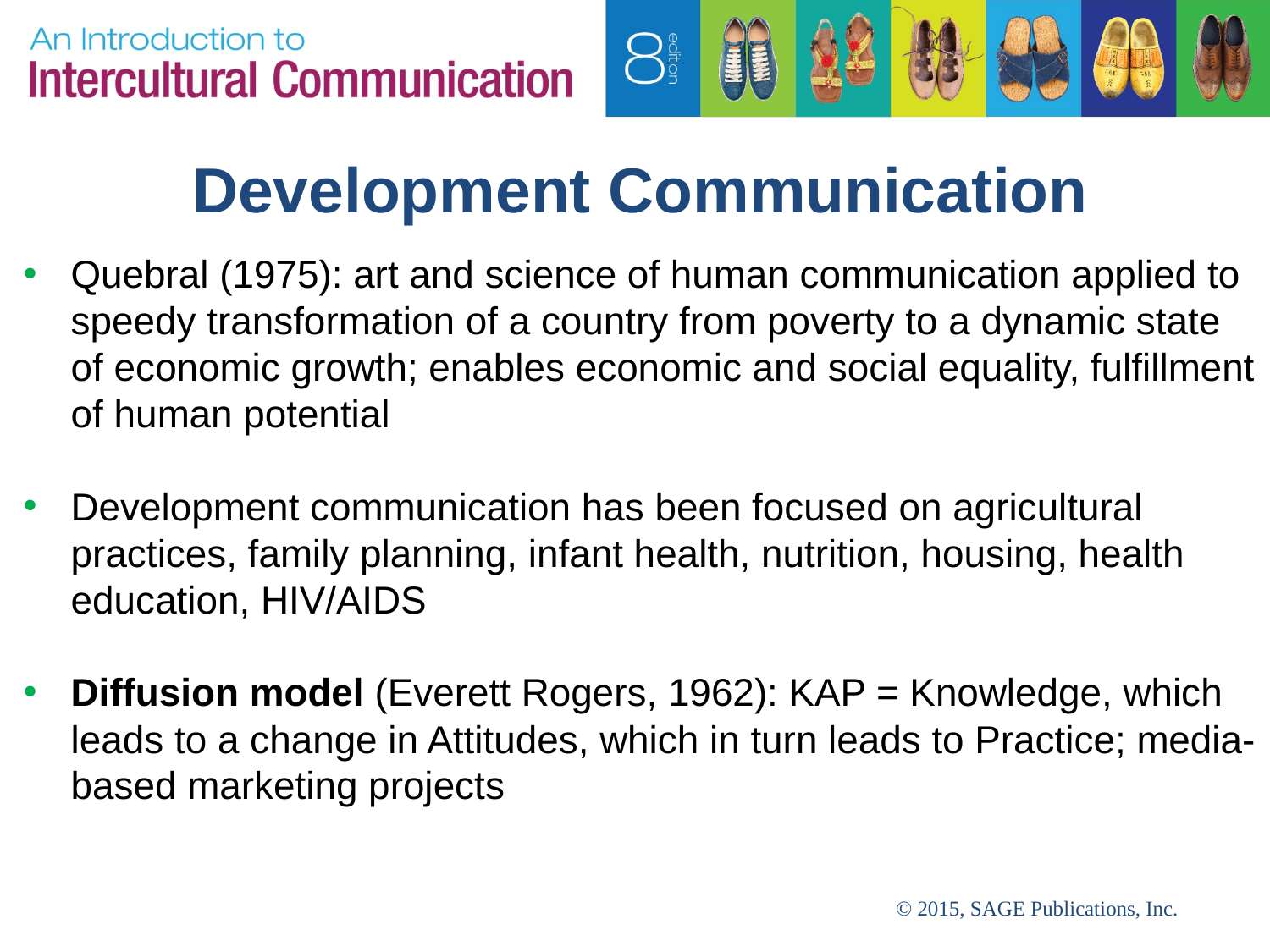

# Development Communication
Quebral (1975): art and science of human communication applied to speedy transformation of a country from poverty to a dynamic state of economic growth; enables economic and social equality, fulfillment of human potential

Development communication has been focused on agricultural practices, family planning, infant health, nutrition, housing, health education, HIV/AIDS

Diffusion model (Everett Rogers, 1962): KAP = Knowledge, which leads to a change in Attitudes, which in turn leads to Practice; media-based marketing projects
© 2015, SAGE Publications, Inc.